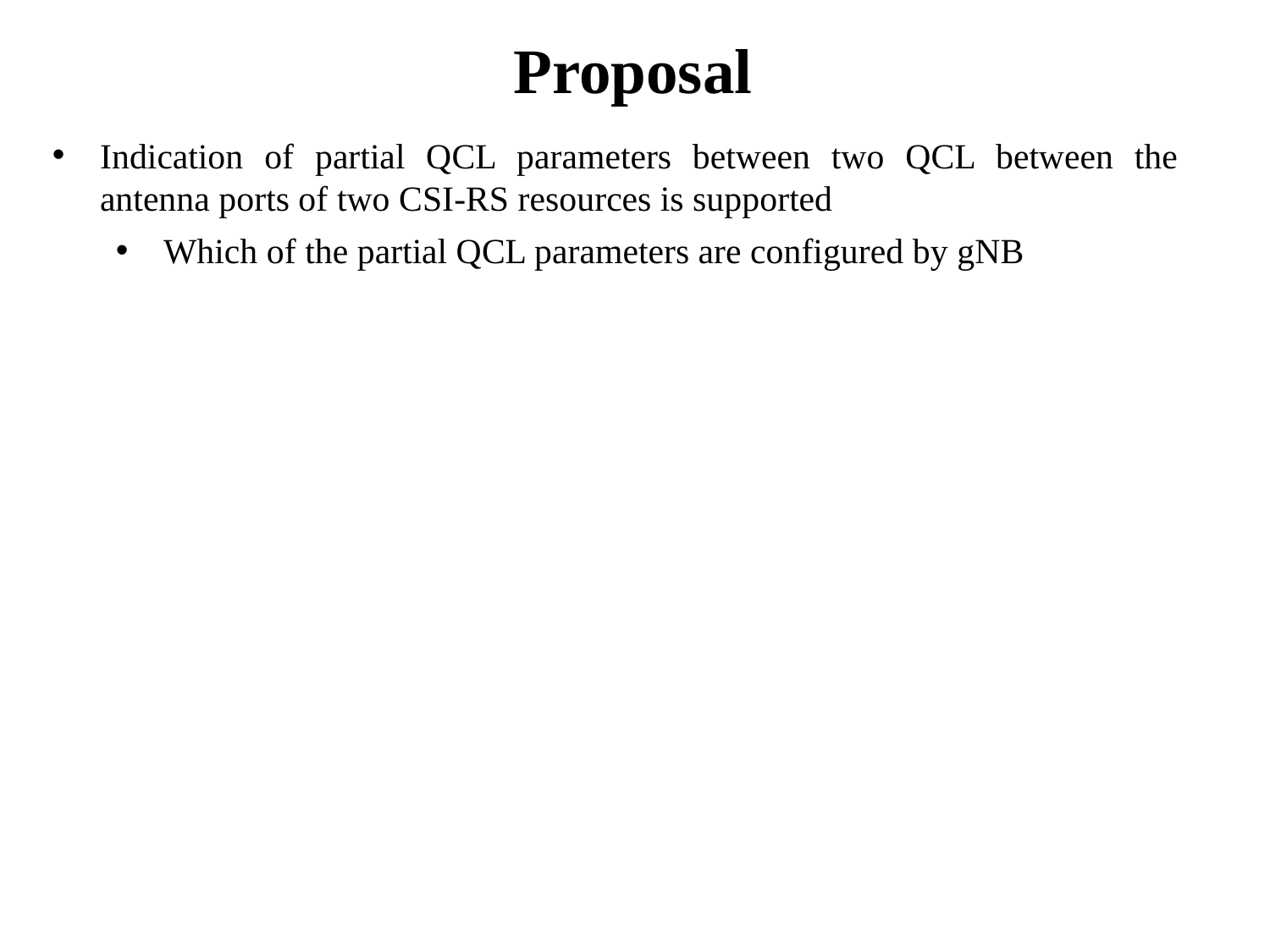

# Proposal
Indication of partial QCL parameters between two QCL between the antenna ports of two CSI-RS resources is supported
Which of the partial QCL parameters are configured by gNB